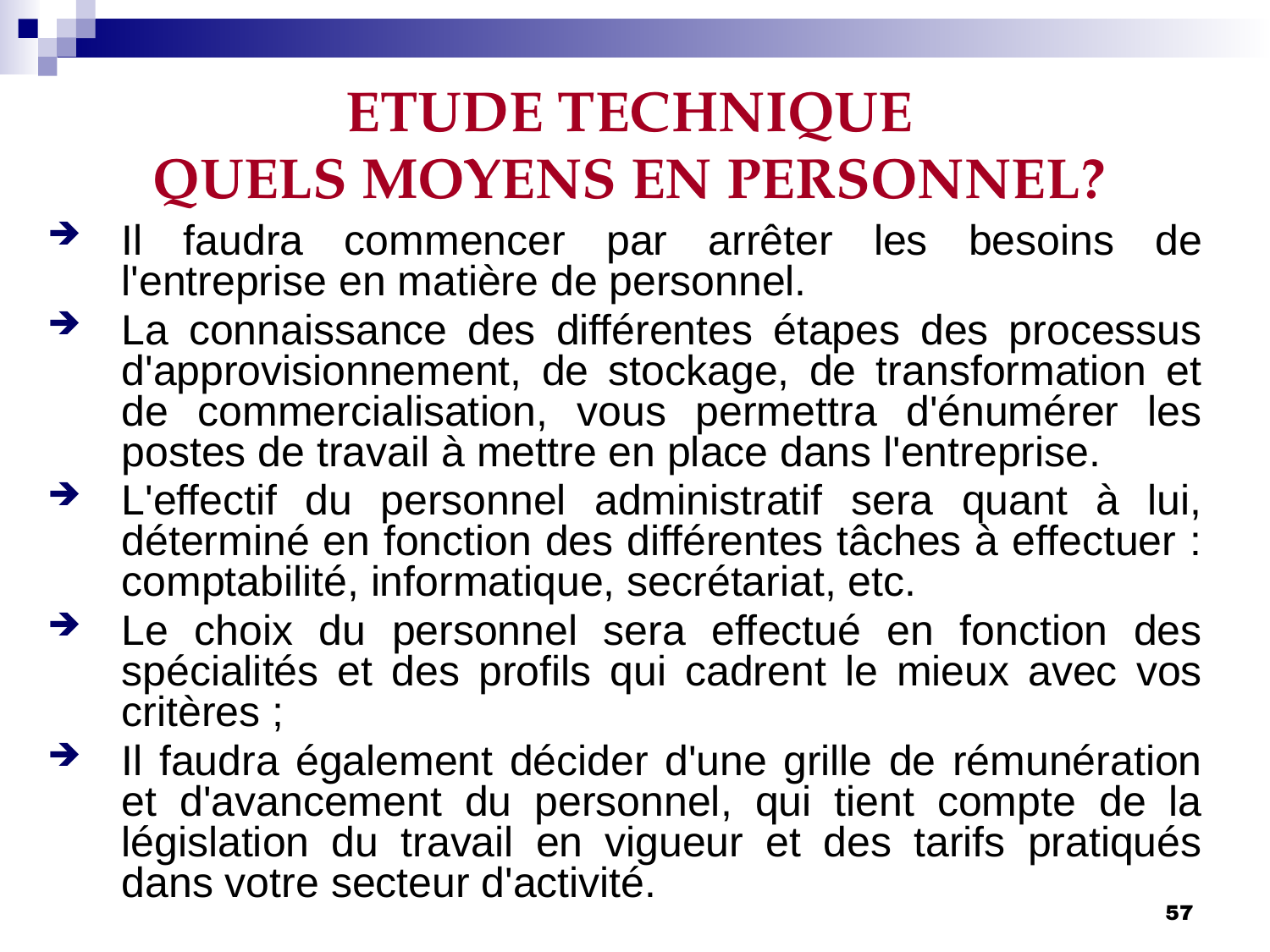

ETUDE TECHNIQUE
QUELS MOYENS EN PERSONNEL?
Il faudra commencer par arrêter les besoins de l'entreprise en matière de personnel.
La connaissance des différentes étapes des processus d'approvisionnement, de stockage, de transformation et de commercialisation, vous permettra d'énumérer les postes de travail à mettre en place dans l'entreprise.
L'effectif du personnel administratif sera quant à lui, déterminé en fonction des différentes tâches à effectuer : comptabilité, informatique, secrétariat, etc.
Le choix du personnel sera effectué en fonction des spécialités et des profils qui cadrent le mieux avec vos critères ;
Il faudra également décider d'une grille de rémunération et d'avancement du personnel, qui tient compte de la législation du travail en vigueur et des tarifs pratiqués dans votre secteur d'activité.
57